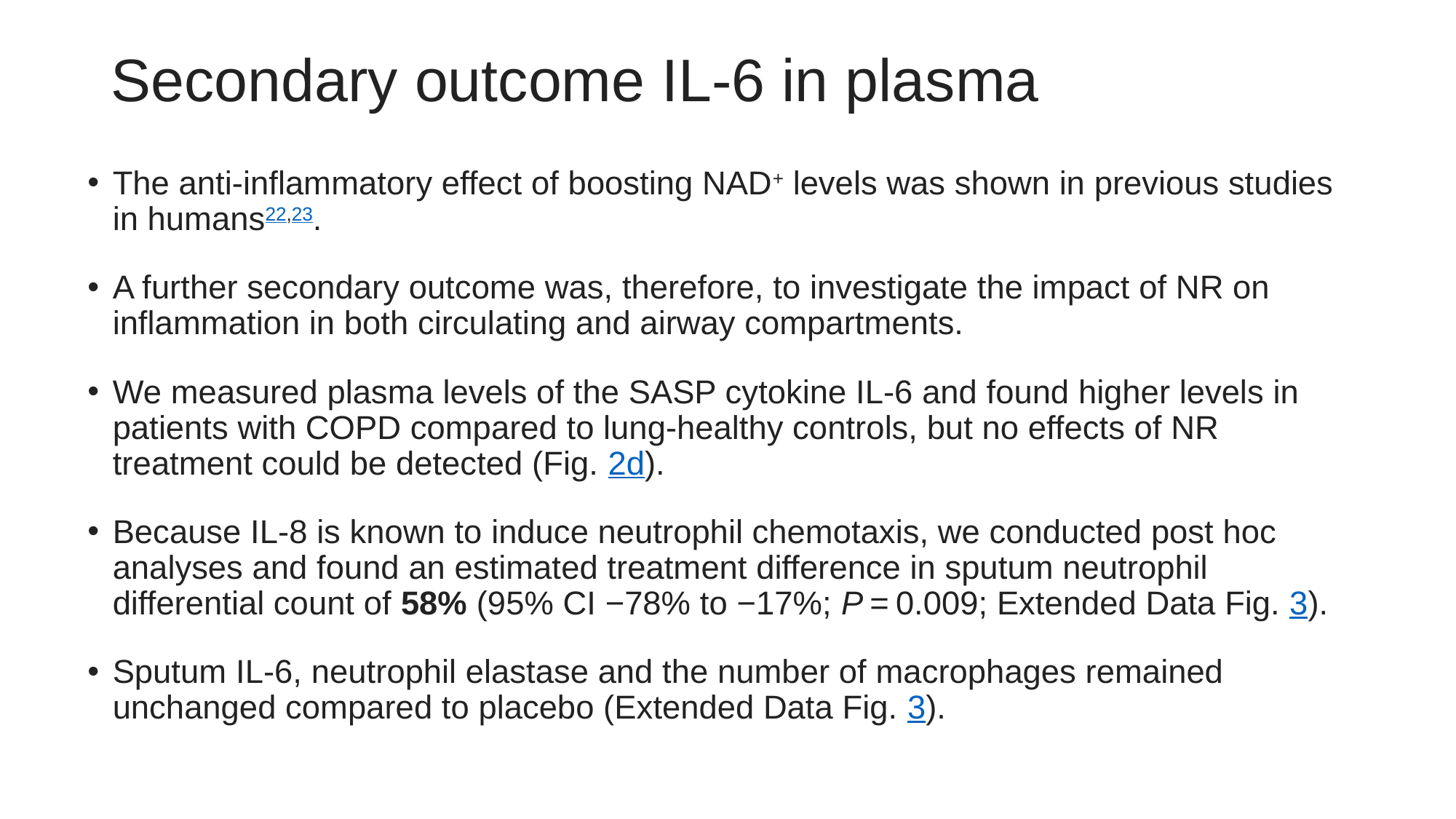

# Secondary outcome IL-6 in plasma
The anti-inflammatory effect of boosting NAD+ levels was shown in previous studies in humans22,23.
A further secondary outcome was, therefore, to investigate the impact of NR on inflammation in both circulating and airway compartments.
We measured plasma levels of the SASP cytokine IL-6 and found higher levels in patients with COPD compared to lung-healthy controls, but no effects of NR treatment could be detected (Fig. 2d).
Because IL-8 is known to induce neutrophil chemotaxis, we conducted post hoc analyses and found an estimated treatment difference in sputum neutrophil differential count of 58% (95% CI −78% to −17%; P = 0.009; Extended Data Fig. 3).
Sputum IL-6, neutrophil elastase and the number of macrophages remained unchanged compared to placebo (Extended Data Fig. 3).